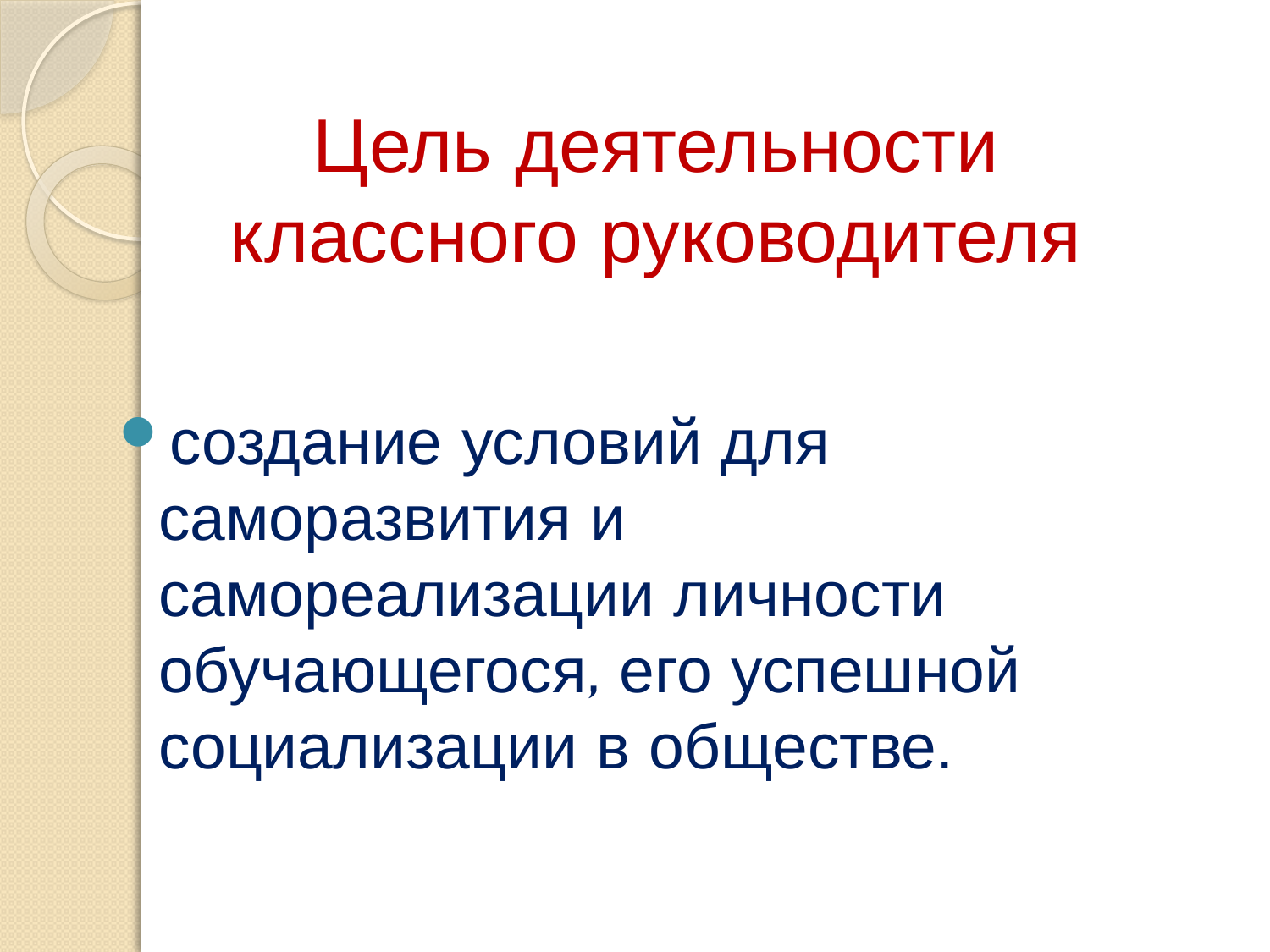

# Цель деятельности классного руководителя

создание условий для саморазвития и самореализации личности обучающегося, его успешной социализации в обществе.